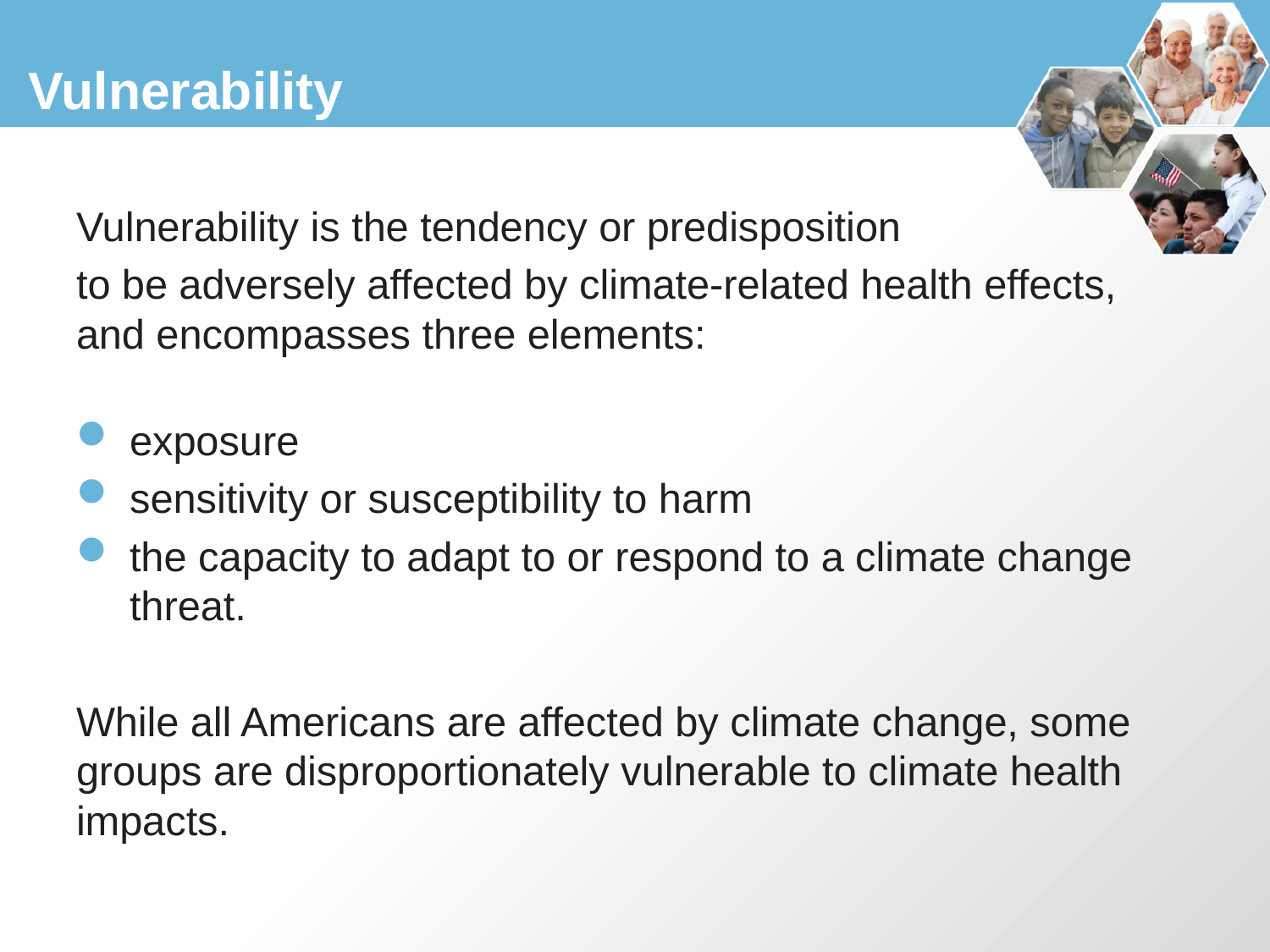

# Vulnerability
Vulnerability is the tendency or predisposition
to be adversely affected by climate-related health effects, and encompasses three elements:
exposure
sensitivity or susceptibility to harm
the capacity to adapt to or respond to a climate change threat.

While all Americans are affected by climate change, some groups are disproportionately vulnerable to climate health impacts.